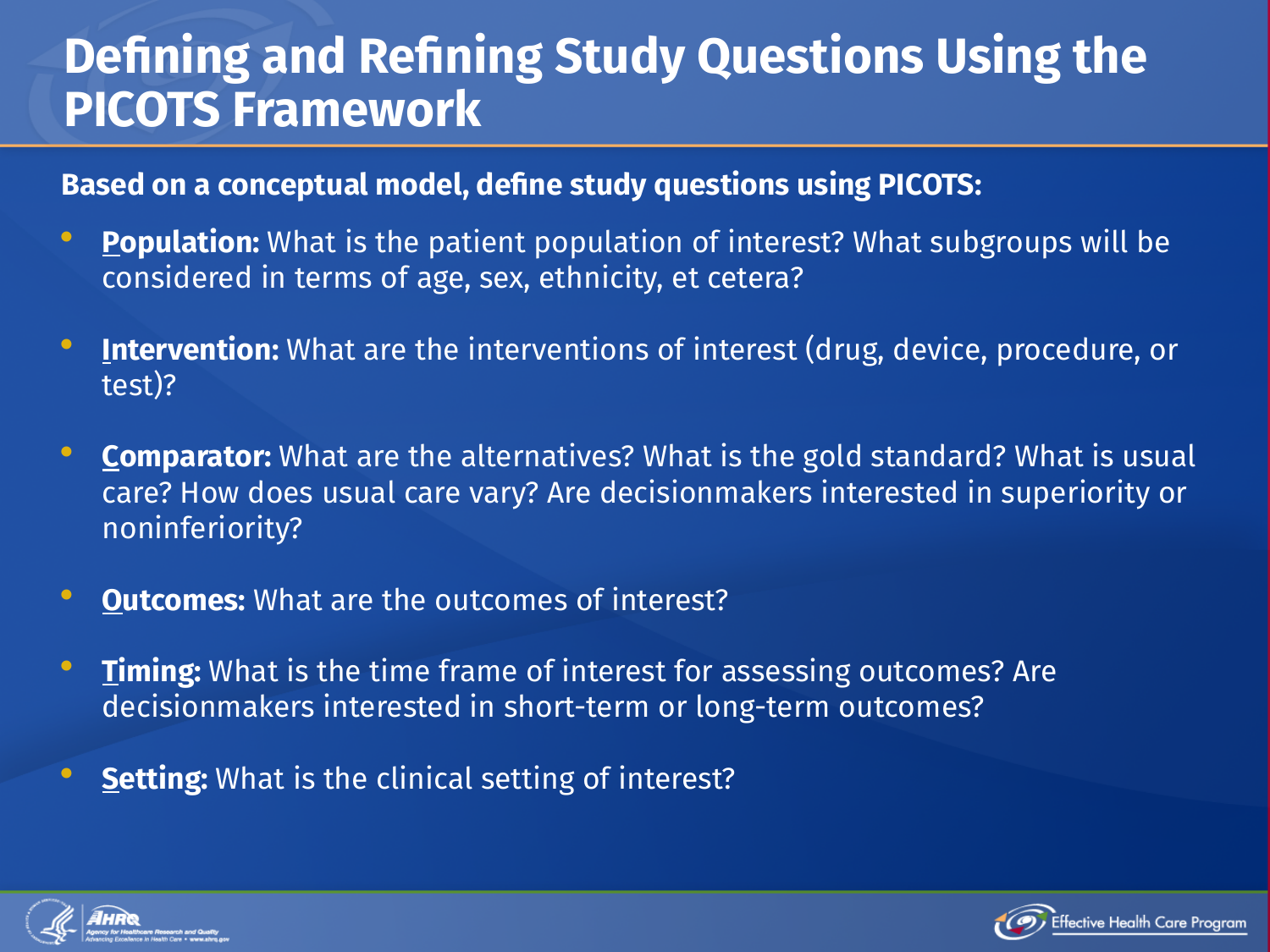

# Defining and Refining Study Questions Using the PICOTS Framework
Based on a conceptual model, define study questions using PICOTS:
Population: What is the patient population of interest? What subgroups will be considered in terms of age, sex, ethnicity, et cetera?
Intervention: What are the interventions of interest (drug, device, procedure, or test)?
Comparator: What are the alternatives? What is the gold standard? What is usual care? How does usual care vary? Are decisionmakers interested in superiority or noninferiority?
Outcomes: What are the outcomes of interest?
Timing: What is the time frame of interest for assessing outcomes? Are decisionmakers interested in short-term or long-term outcomes?
Setting: What is the clinical setting of interest?